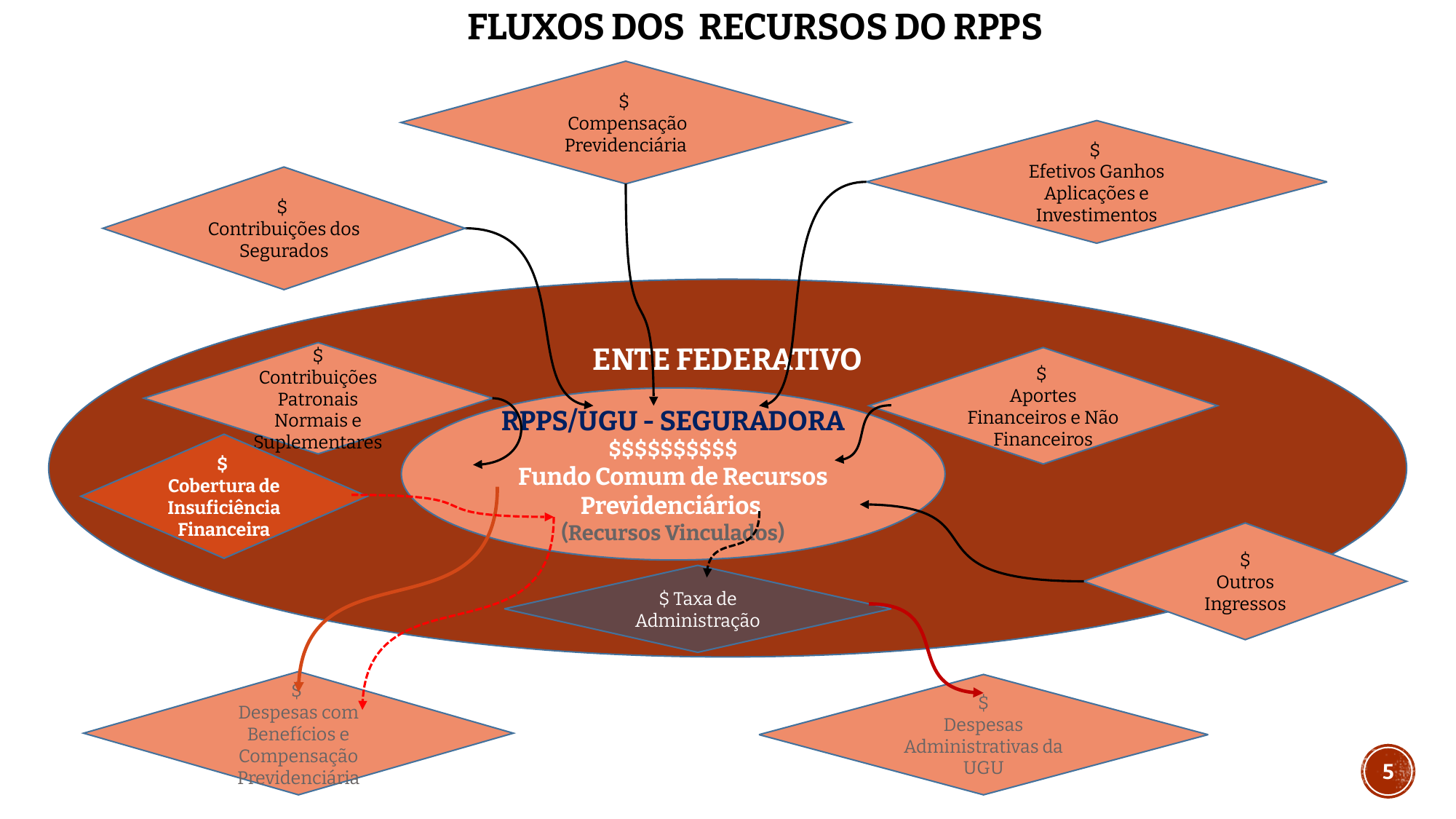

Fluxos dos  RECURSOS do rpps
Princípio Fundamental do RPPS - Equilíbrio Financeiro e Atuarial
$
 Compensação Previdenciária
$
Efetivos Ganhos Aplicações e Investimentos
$
Contribuições dos Segurados
ENTE FEDERATIVO

$
Contribuições Patronais Normais e Suplementares

$
Aportes Financeiros e Não Financeiros

RPPS/UGU - SEGURADORA
$$$$$$$$$$
Fundo Comum de Recursos Previdenciários
(Recursos Vinculados)

$
Cobertura de Insuficiência Financeira
$
Outros Ingressos
$ Taxa de Administração
$
Despesas com Benefícios e Compensação Previdenciária
$
Despesas Administrativas da UGU
5